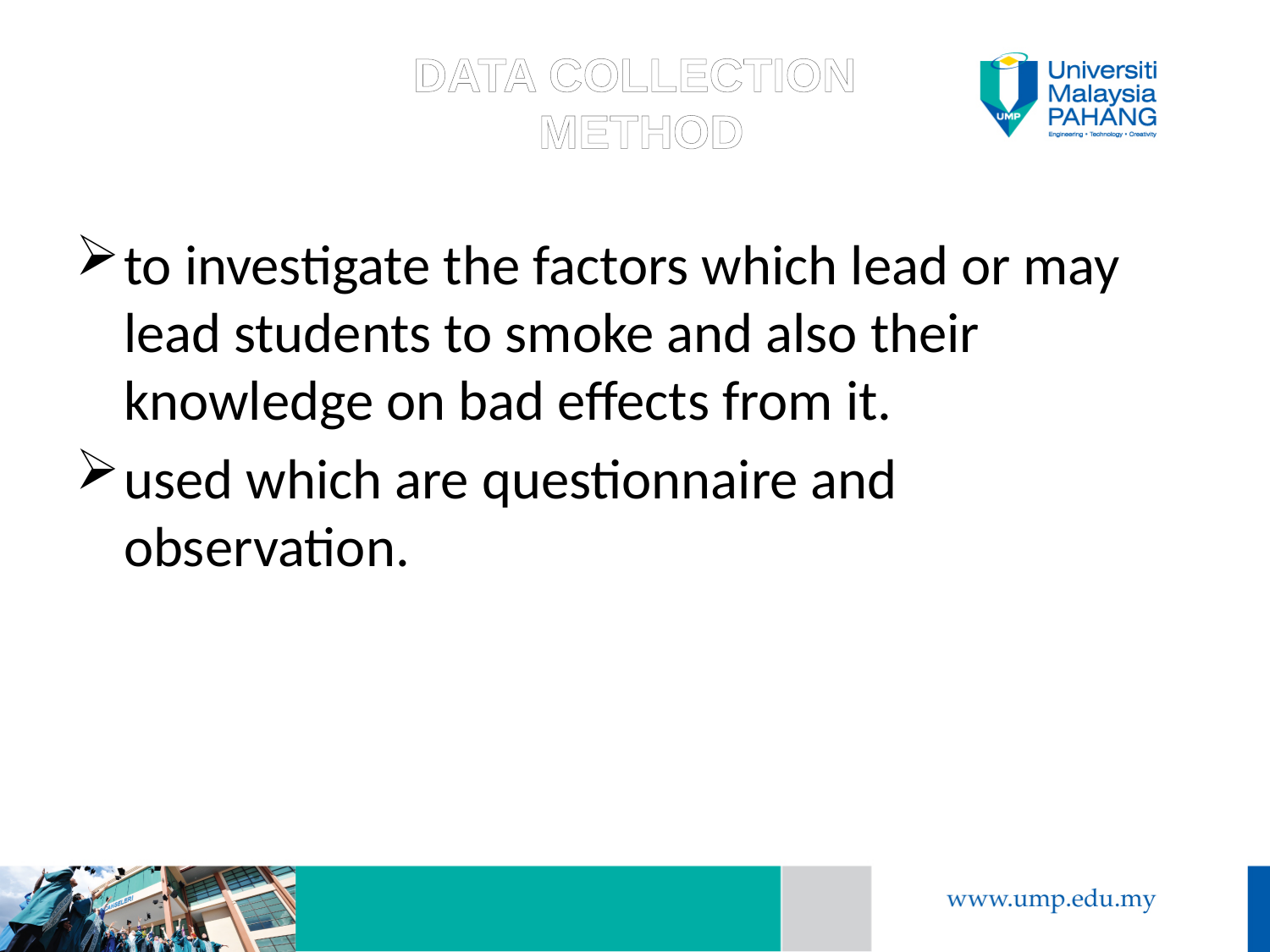

DATA COLLECTION
 METHOD
to investigate the factors which lead or may lead students to smoke and also their knowledge on bad effects from it.
used which are questionnaire and observation.